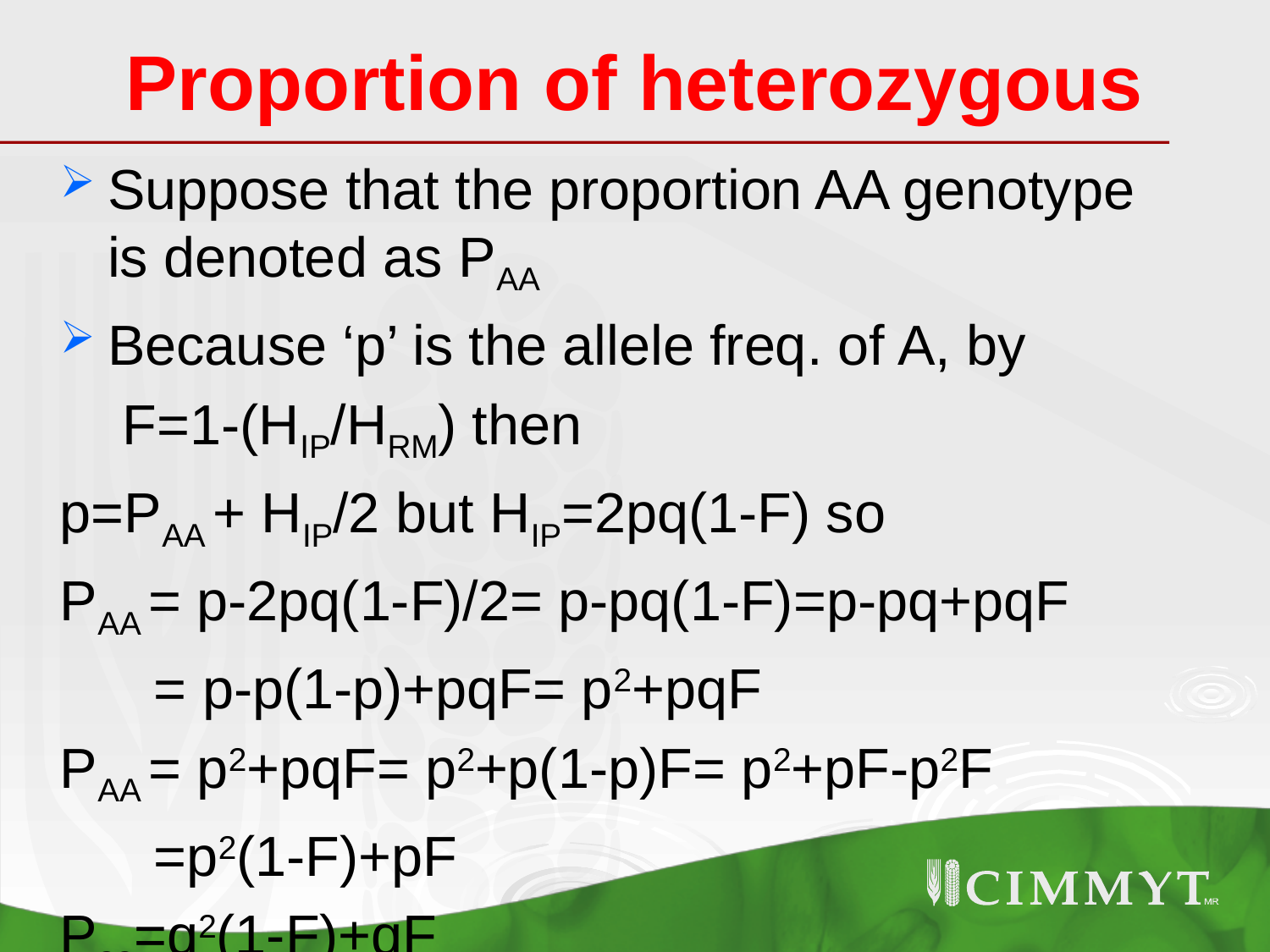

# Proportion of heterozygous
Suppose that the proportion AA genotype is denoted as PAA
Because ‘p’ is the allele freq. of A, by
    F=1-(HIP/HRM) then
p=PAA + HIP/2 but HIP=2pq(1-F) so
PAA = p-2pq(1-F)/2= p-pq(1-F)=p-pq+pqF
      = p-p(1-p)+pqF= p2+pqF
PAA = p2+pqF= p2+p(1-p)F= p2+pF-p2F
      =p2(1-F)+pF
Paa=q2(1-F)+qF